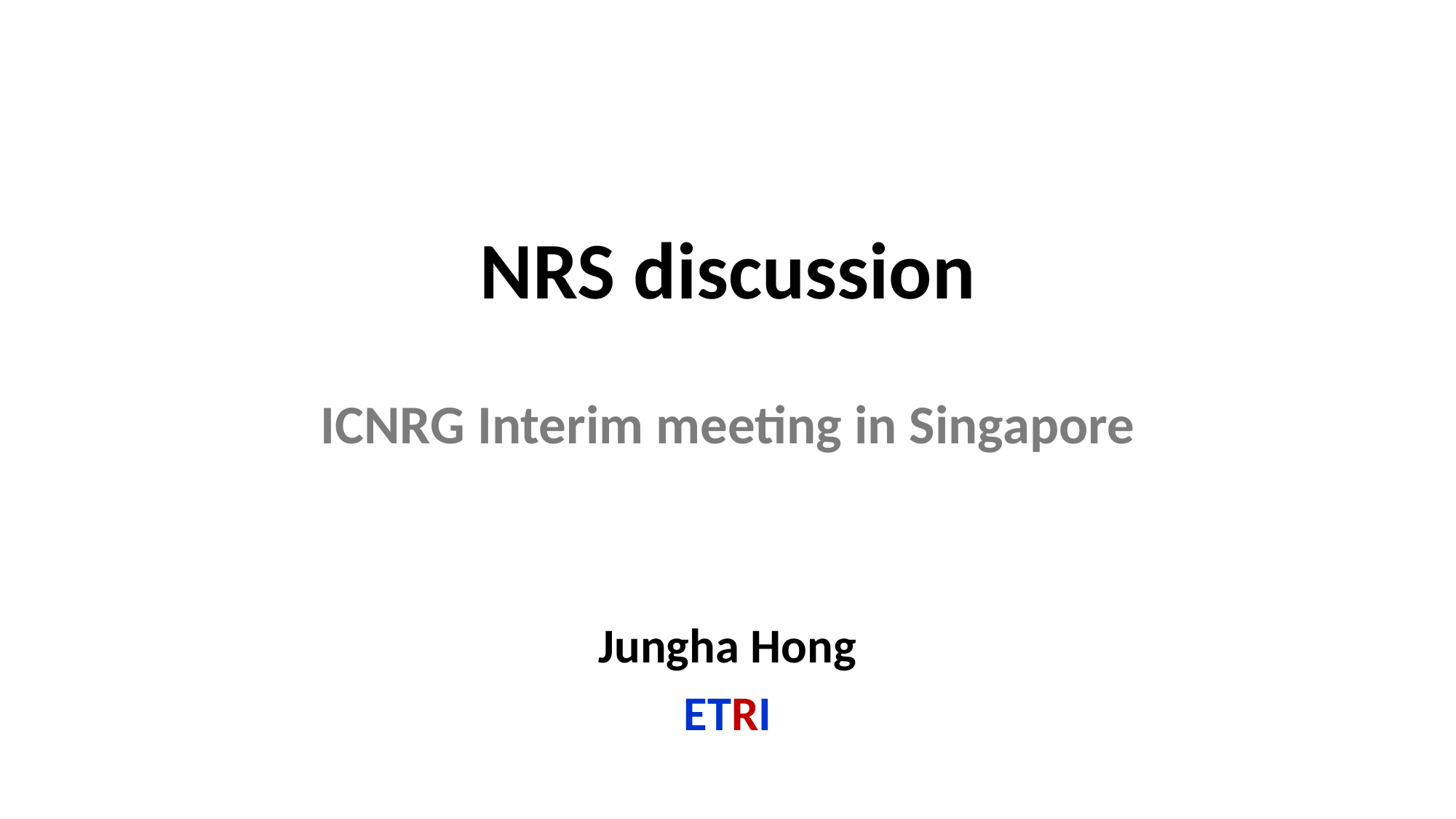

# NRS discussion ICNRG Interim meeting in Singapore

Jungha Hong
ETRI